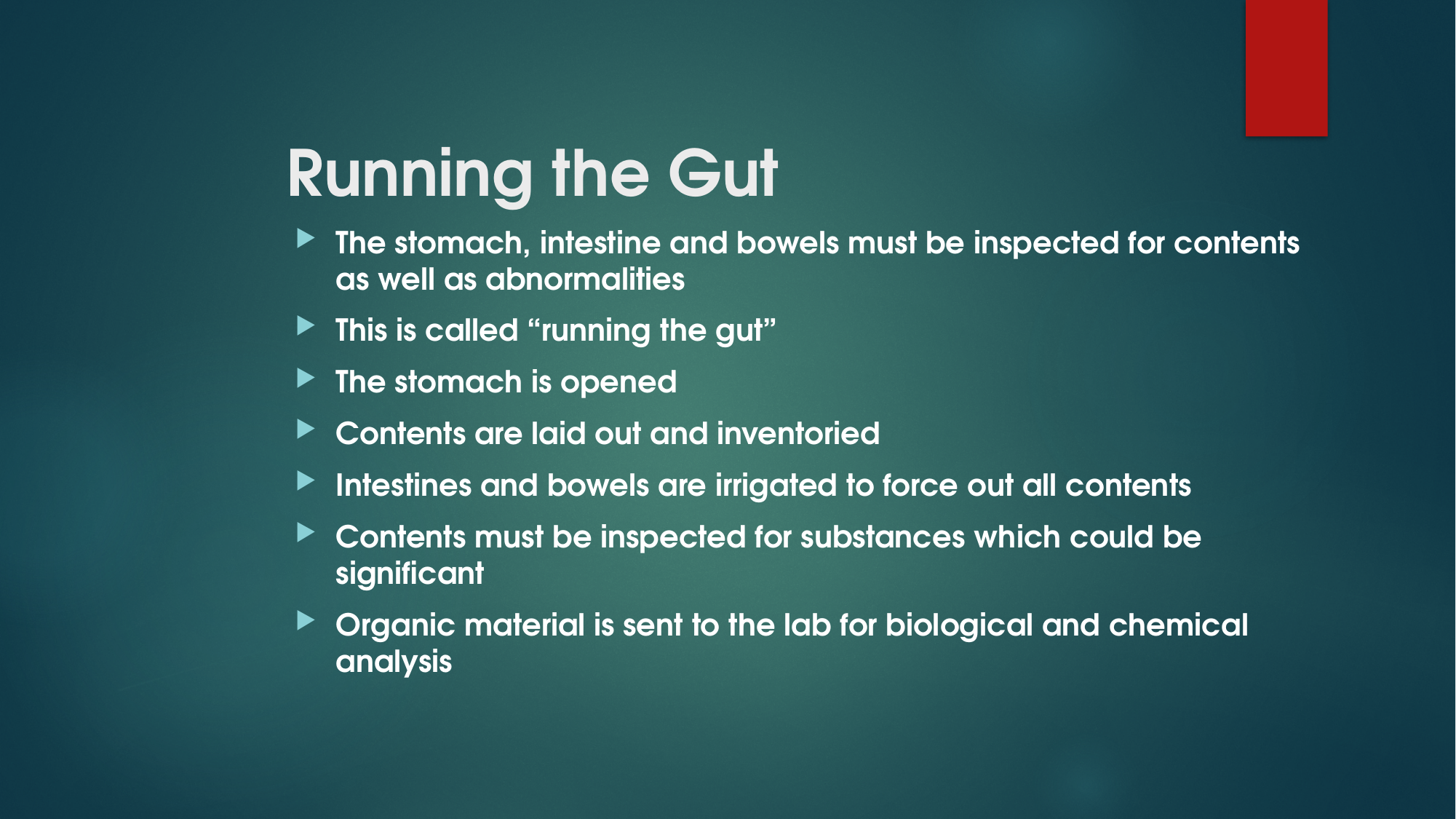

# Running the Gut
The stomach, intestine and bowels must be inspected for contents as well as abnormalities
This is called “running the gut”
The stomach is opened
Contents are laid out and inventoried
Intestines and bowels are irrigated to force out all contents
Contents must be inspected for substances which could be significant
Organic material is sent to the lab for biological and chemical analysis